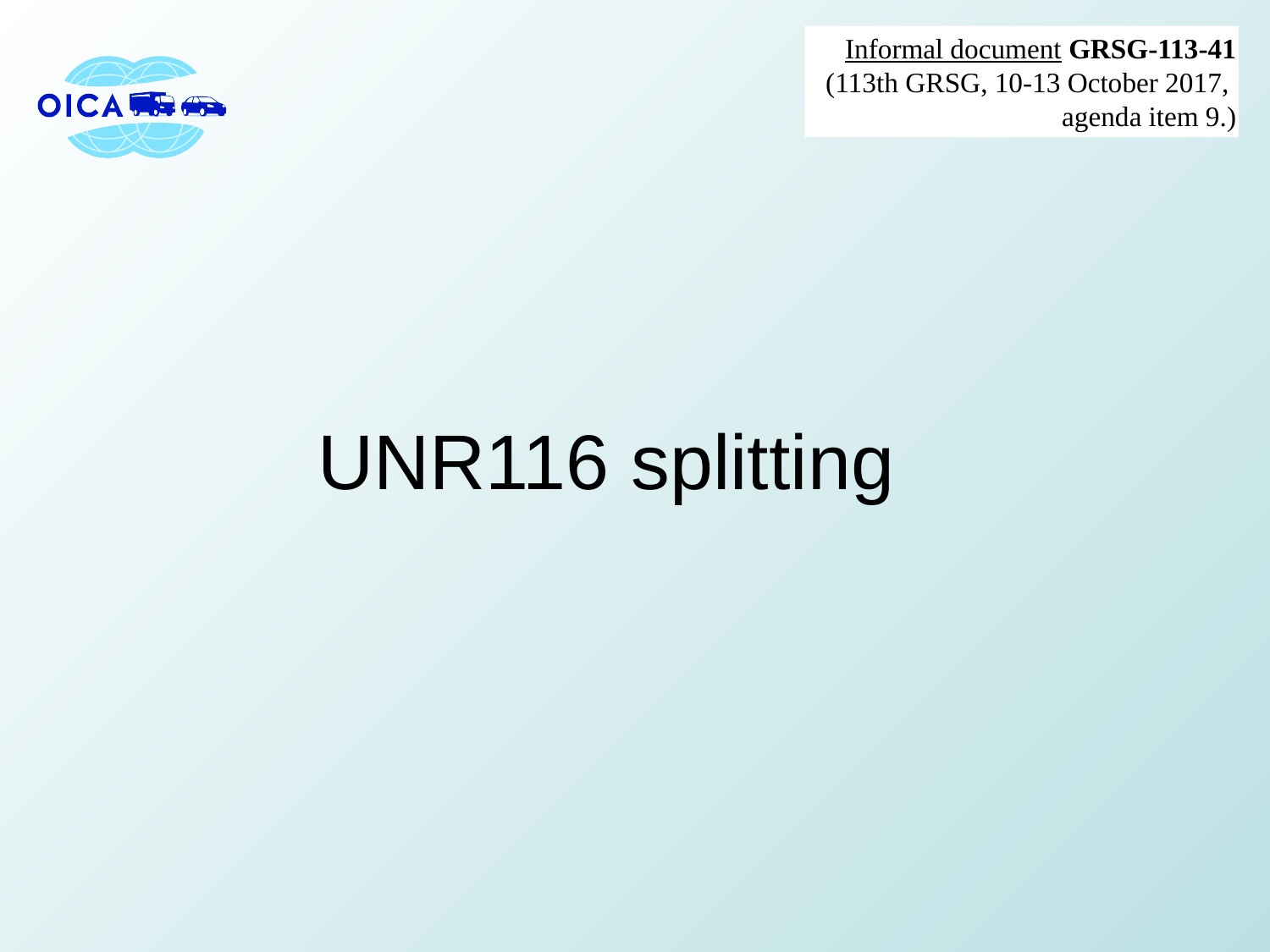

Informal document GRSG-113-41
(113th GRSG, 10-13 October 2017,
agenda item 9.)
UNR116 splitting